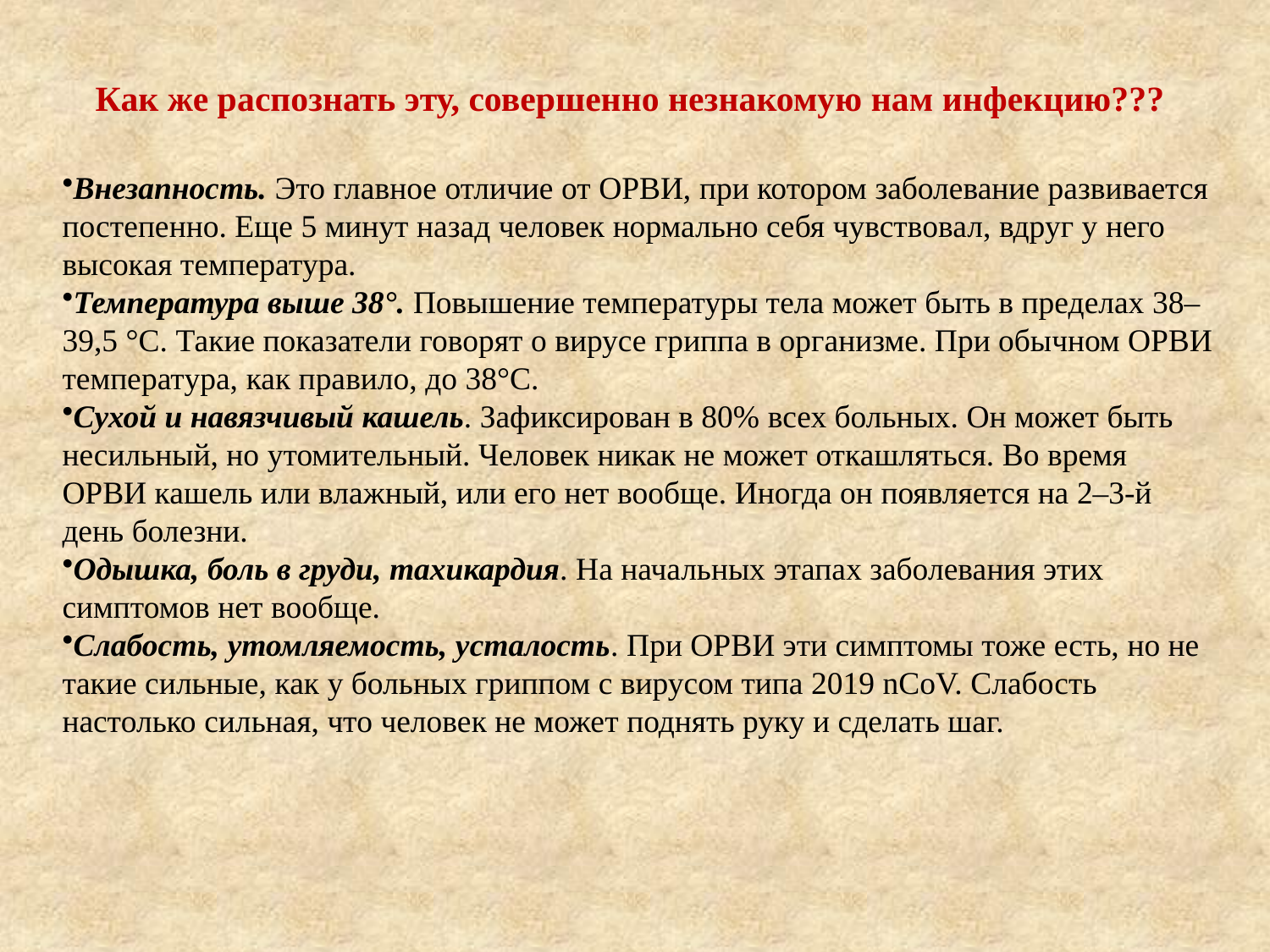

Как же распознать эту, совершенно незнакомую нам инфекцию???
Внезапность. Это главное отличие от ОРВИ, при котором заболевание развивается постепенно. Еще 5 минут назад человек нормально себя чувствовал, вдруг у него высокая температура.
Температура выше 38°. Повышение температуры тела может быть в пределах 38–39,5 °С. Такие показатели говорят о вирусе гриппа в организме. При обычном ОРВИ температура, как правило, до 38°С.
Сухой и навязчивый кашель. Зафиксирован в 80% всех больных. Он может быть несильный, но утомительный. Человек никак не может откашляться. Во время ОРВИ кашель или влажный, или его нет вообще. Иногда он появляется на 2–3-й день болезни.
Одышка, боль в груди, тахикардия. На начальных этапах заболевания этих симптомов нет вообще.
Слабость, утомляемость, усталость. При ОРВИ эти симптомы тоже есть, но не такие сильные, как у больных гриппом с вирусом типа 2019 nCoV. Слабость настолько сильная, что человек не может поднять руку и сделать шаг.